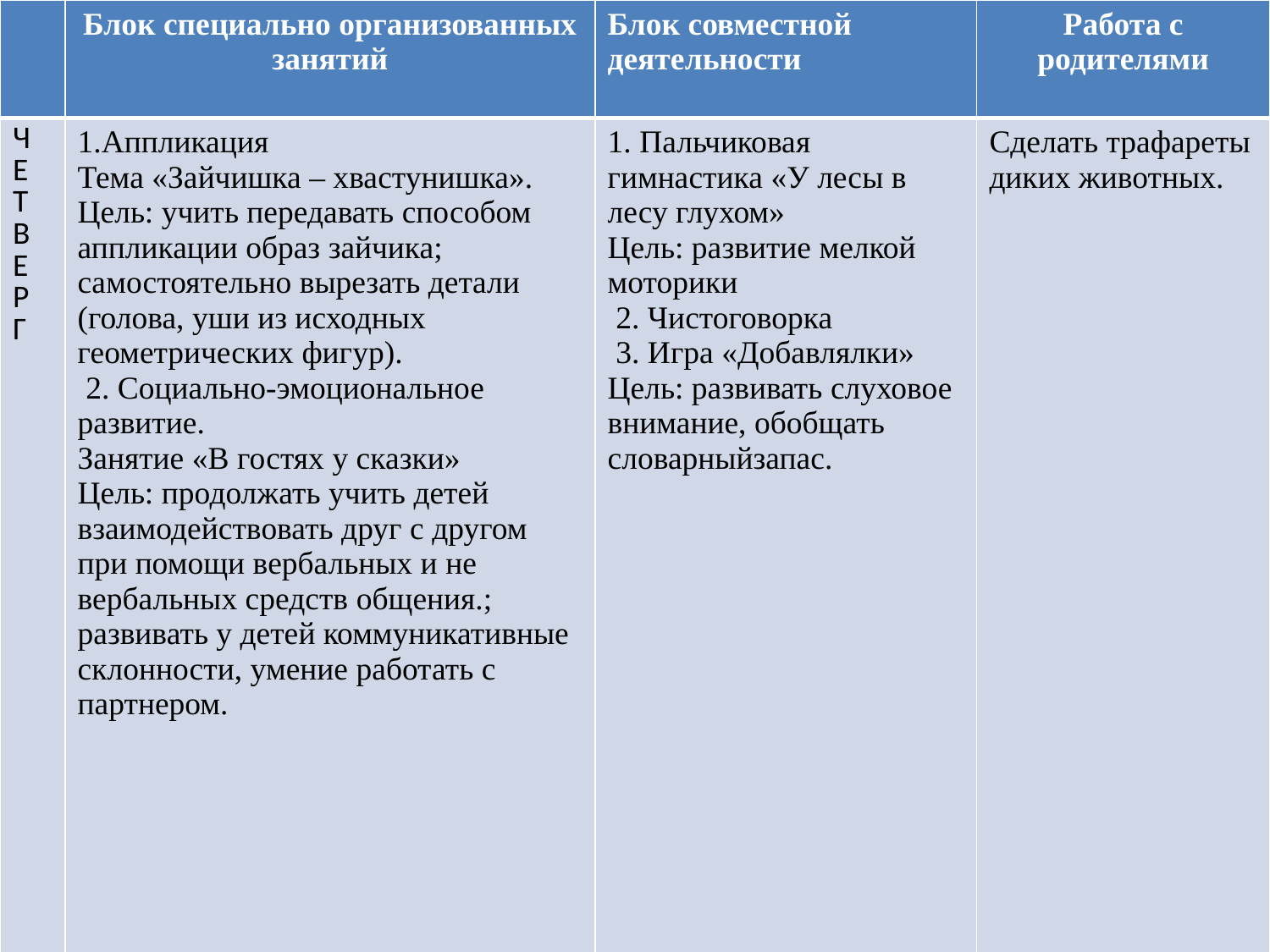

|  | Блок специально организованных занятий | Блок совместной деятельности | Работа с родителями |
| --- | --- | --- | --- |
| Ч Е Т В Е Р Г | 1.Аппликация Тема «Зайчишка – хвастунишка». Цель: учить передавать способом аппликации образ зайчика; самостоятельно вырезать детали (голова, уши из исходных геометрических фигур).  2. Социально-эмоциональное развитие. Занятие «В гостях у сказки» Цель: продолжать учить детей взаимодействовать друг с другом при помощи вербальных и не вербальных средств общения.; развивать у детей коммуникативные склонности, умение работать с партнером. | 1. Пальчиковая гимнастика «У лесы в лесу глухом» Цель: развитие мелкой моторики  2. Чистоговорка  3. Игра «Добавлялки» Цель: развивать слуховое внимание, обобщать словарныйзапас. | Сделать трафареты диких животных. |